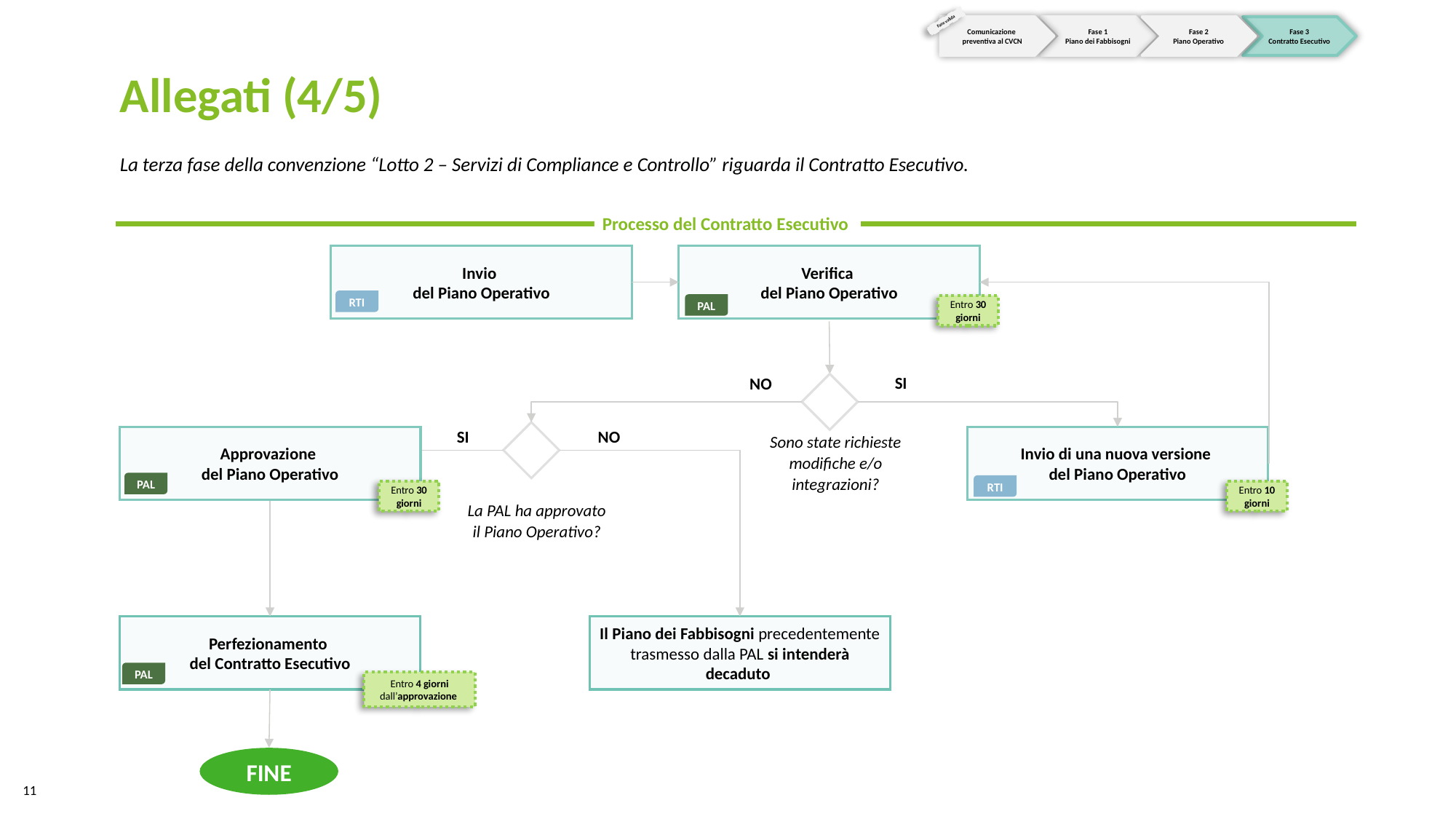

Comunicazione
preventiva al CVCN
Fase 1
Piano dei Fabbisogni
Fase 2
Piano Operativo
Fase 3
Contratto Esecutivo
Fase valida
Allegati (4/5)
La terza fase della convenzione “Lotto 2 – Servizi di Compliance e Controllo” riguarda il Contratto Esecutivo.
Processo del Contratto Esecutivo
Invio
del Piano Operativo
Verifica
del Piano Operativo
RTI
PAL
Entro 30 giorni
SI
NO

SI
NO
Approvazione
del Piano Operativo
Invio di una nuova versione
del Piano Operativo
Sono state richieste modifiche e/o integrazioni?
PAL
RTI
Entro 30 giorni
Entro 10 giorni
La PAL ha approvato il Piano Operativo?
Perfezionamento
del Contratto Esecutivo
Il Piano dei Fabbisogni precedentemente trasmesso dalla PAL si intenderà decaduto
PAL
Entro 4 giorni dall’approvazione
FINE